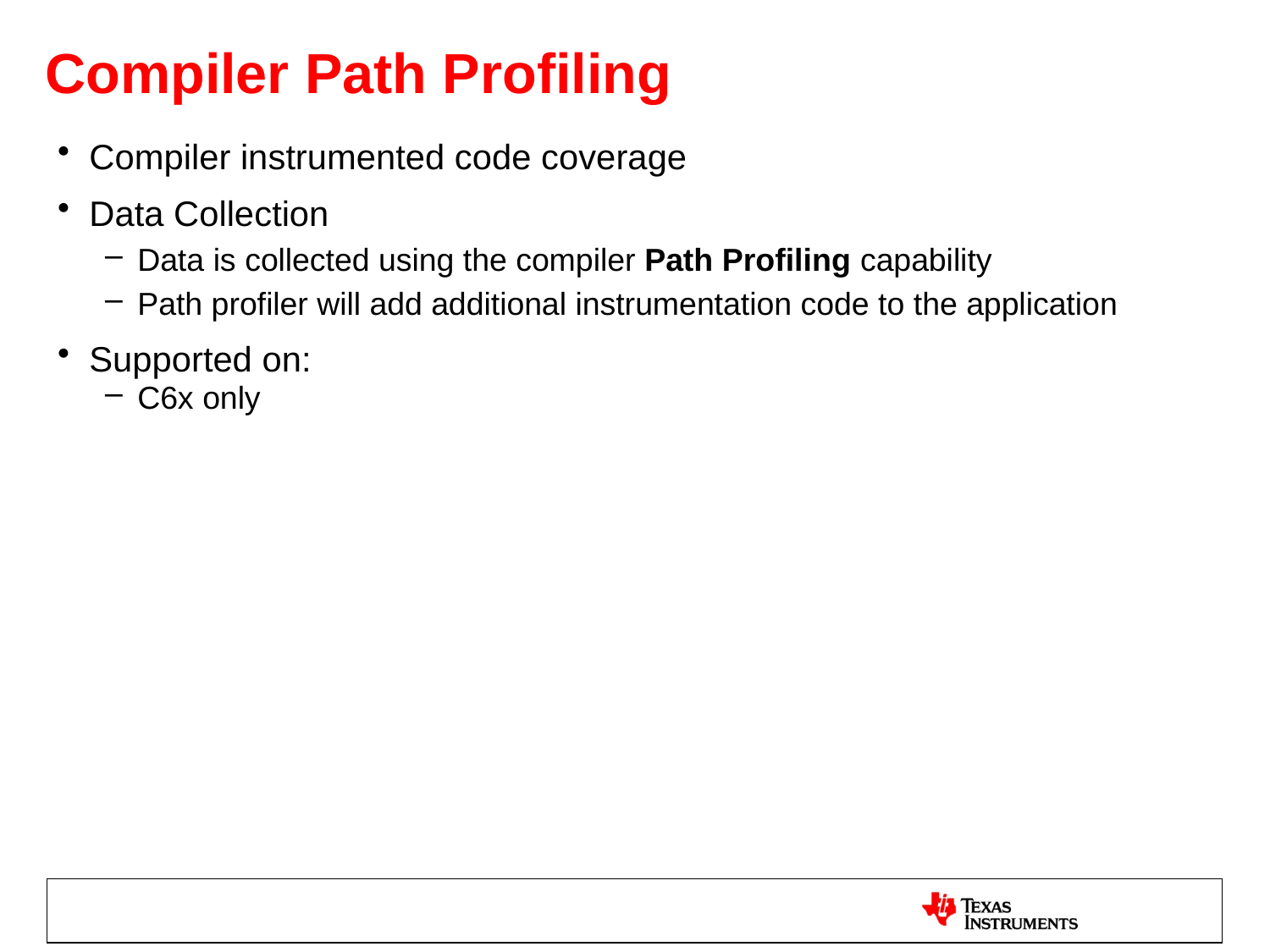

# Compiler Path Profiling
Compiler instrumented code coverage
Data Collection
Data is collected using the compiler Path Profiling capability
Path profiler will add additional instrumentation code to the application
Supported on:
C6x only